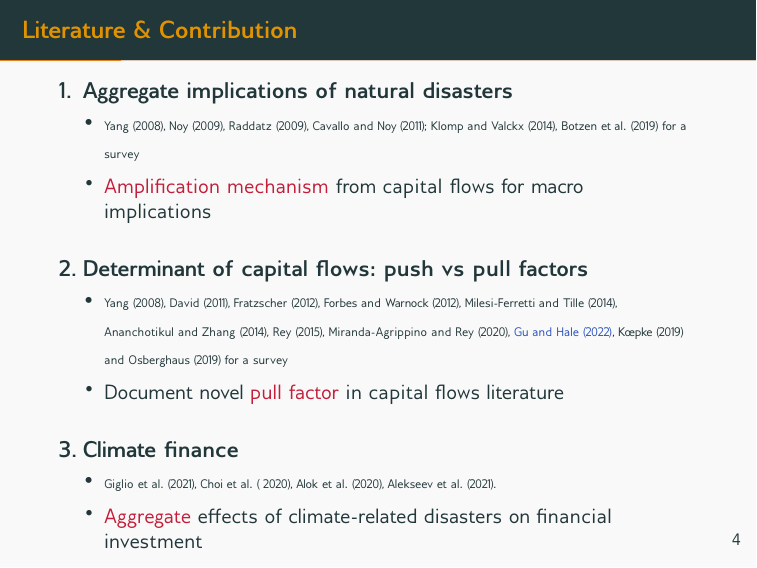

# Literature & Contribution

Aggregate implications of natural disasters
Yang (2008), Noy (2009), Raddatz (2009), Cavallo and Noy (2011); Klomp and Valckx (2014), Botzen et al. (2019) for a  survey
Amplification mechanism from capital flows for macro implications

Determinant of capital flows: push vs pull factors
Yang (2008), David (2011), Fratzscher (2012), Forbes and Warnock (2012), Milesi-Ferretti and Tille (2014),  Ananchotikul and Zhang (2014), Rey (2015), Miranda-Agrippino and Rey (2020), Gu and Hale (2022), Koepke (2019)  and Osberghaus (2019) for a survey
Document novel pull factor in capital flows literature

Climate finance
Giglio et al. (2021), Choi et al. ( 2020), Alok et al. (2020), Alekseev et al. (2021).
Aggregate effects of climate-related disasters on financial investment
4